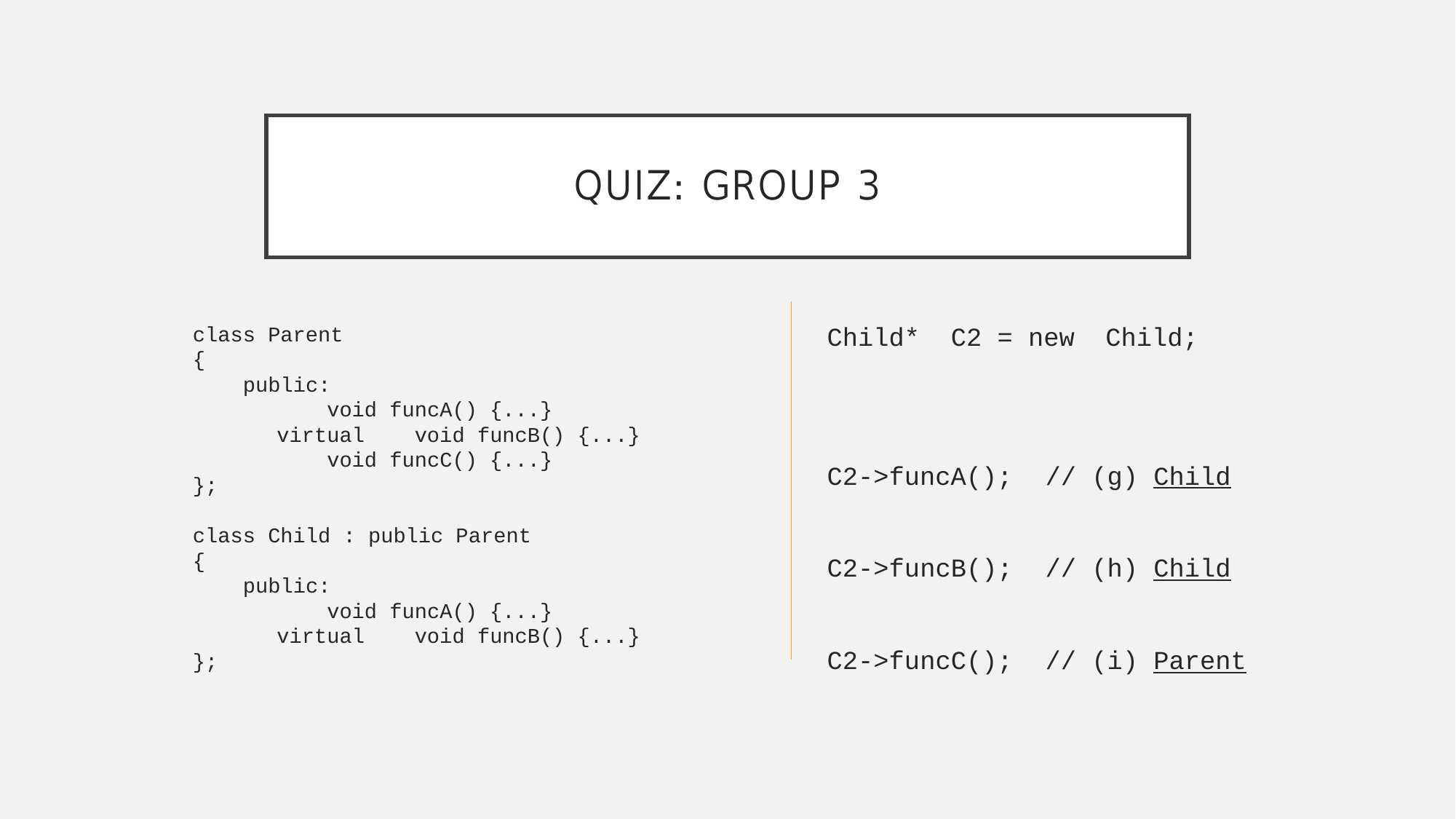

# Quiz: Group 3
Child*  C2 = new  Child;

C2->funcA();	// (g) Child

C2->funcB();	// (h) Child

C2->funcC();	// (i) Parent
class Parent
{
    public:
		    void funcA() {...}
	virtual    void funcB() {...}
		    void funcC() {...}
};

class Child : public Parent
{
    public:
		    void funcA() {...}
	virtual    void funcB() {...}
};